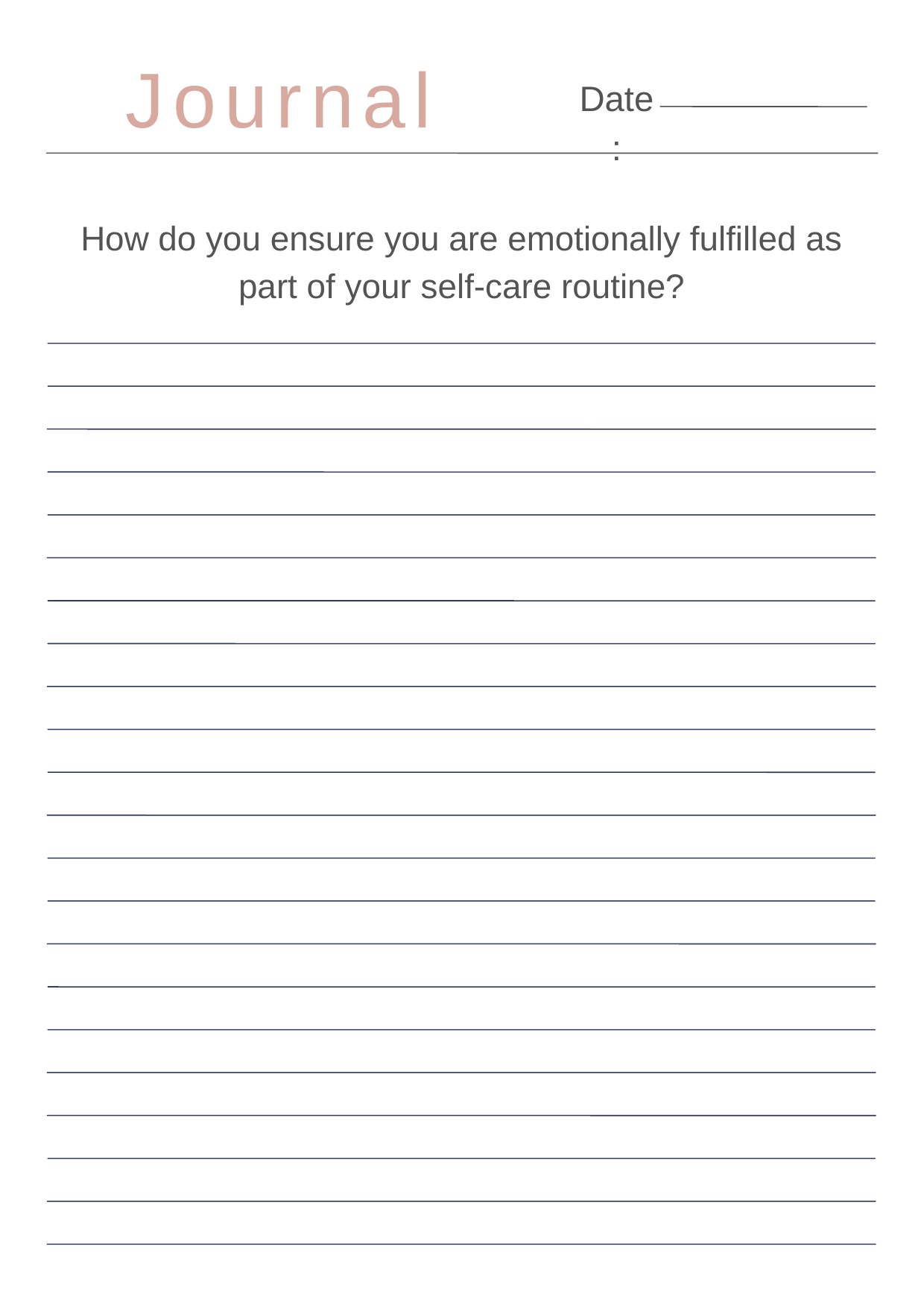

Journal
Date:

How do you ensure you are emotionally fulfilled as part of your self-care routine?